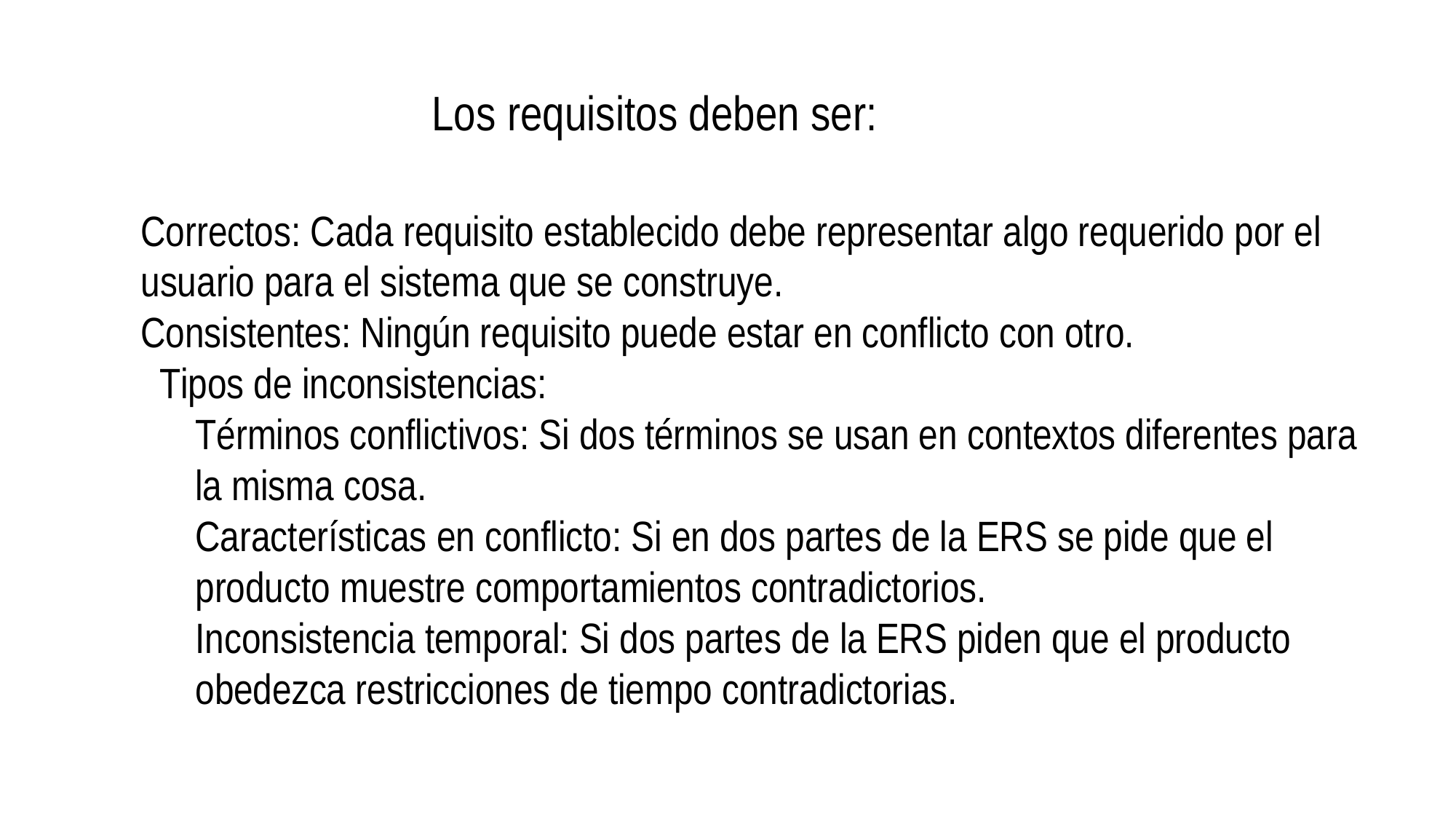

Los requisitos deben ser:
Correctos: Cada requisito establecido debe representar algo requerido por el usuario para el sistema que se construye.
Consistentes: Ningún requisito puede estar en conflicto con otro.
  Tipos de inconsistencias:
Términos conflictivos: Si dos términos se usan en contextos diferentes para la misma cosa.
Características en conflicto: Si en dos partes de la ERS se pide que el producto muestre comportamientos contradictorios.
Inconsistencia temporal: Si dos partes de la ERS piden que el producto obedezca restricciones de tiempo contradictorias.